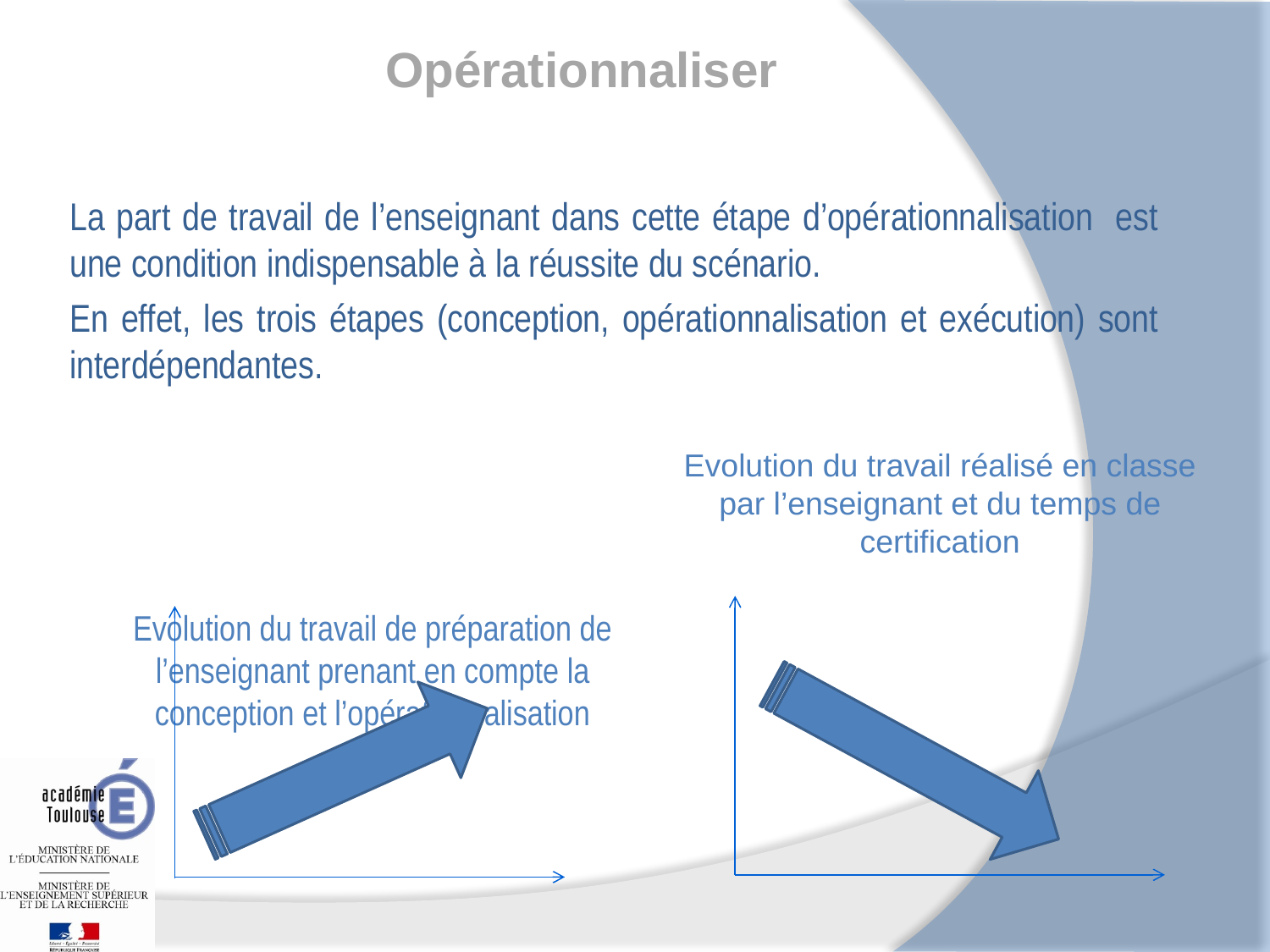

Opérationnaliser
La part de travail de l’enseignant dans cette étape d’opérationnalisation  est une condition indispensable à la réussite du scénario.
En effet, les trois étapes (conception, opérationnalisation et exécution) sont interdépendantes.
Evolution du travail de préparation de l’enseignant prenant en compte la conception et l’opérationnalisation

Evolution du travail réalisé en classe par l’enseignant et du temps de certification